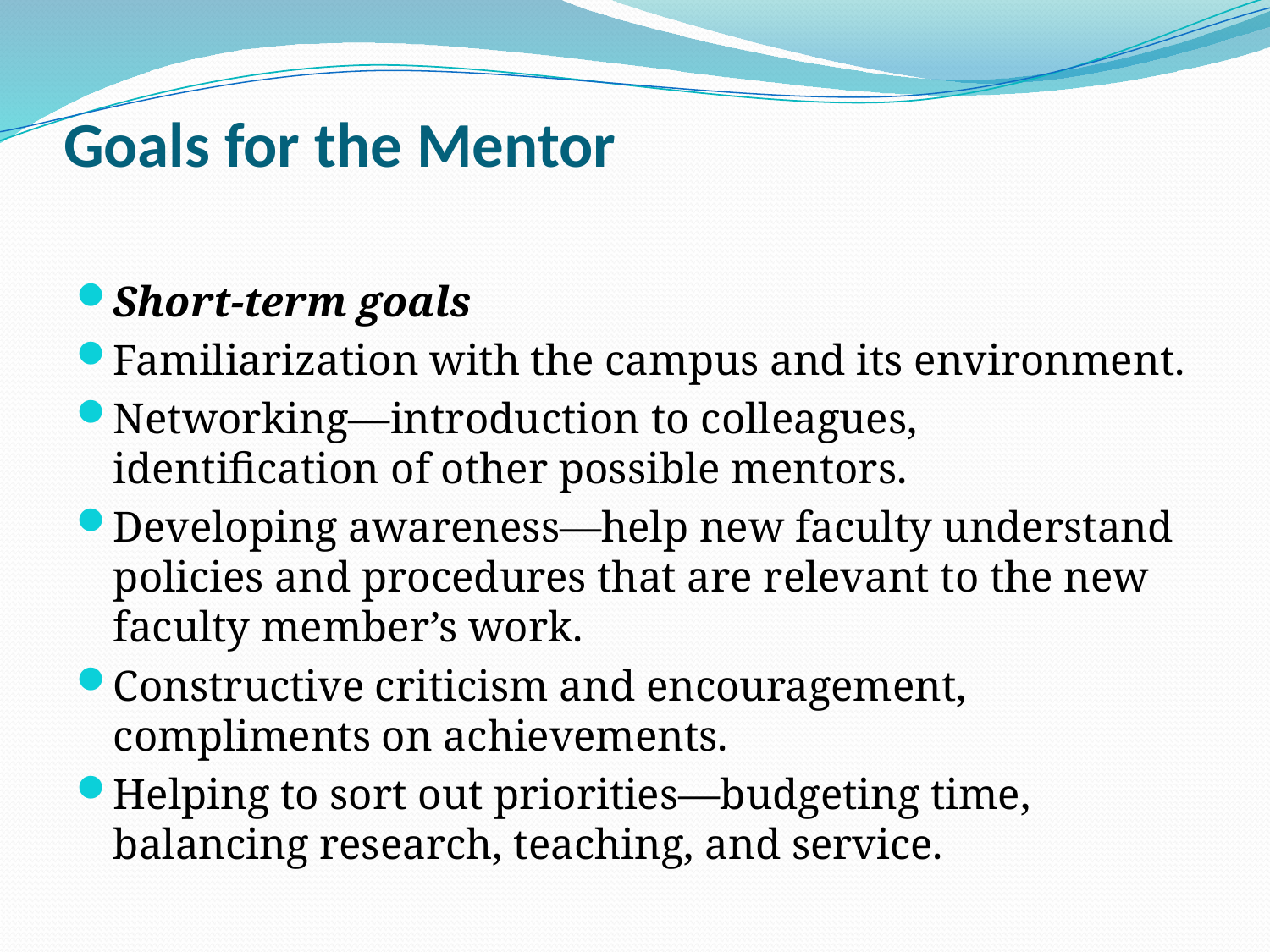

# Goals for the Mentor
Short-term goals
Familiarization with the campus and its environment.
Networking—introduction to colleagues, identification of other possible mentors.
Developing awareness—help new faculty understand policies and procedures that are relevant to the new faculty member’s work.
Constructive criticism and encouragement, compliments on achievements.
Helping to sort out priorities—budgeting time, balancing research, teaching, and service.